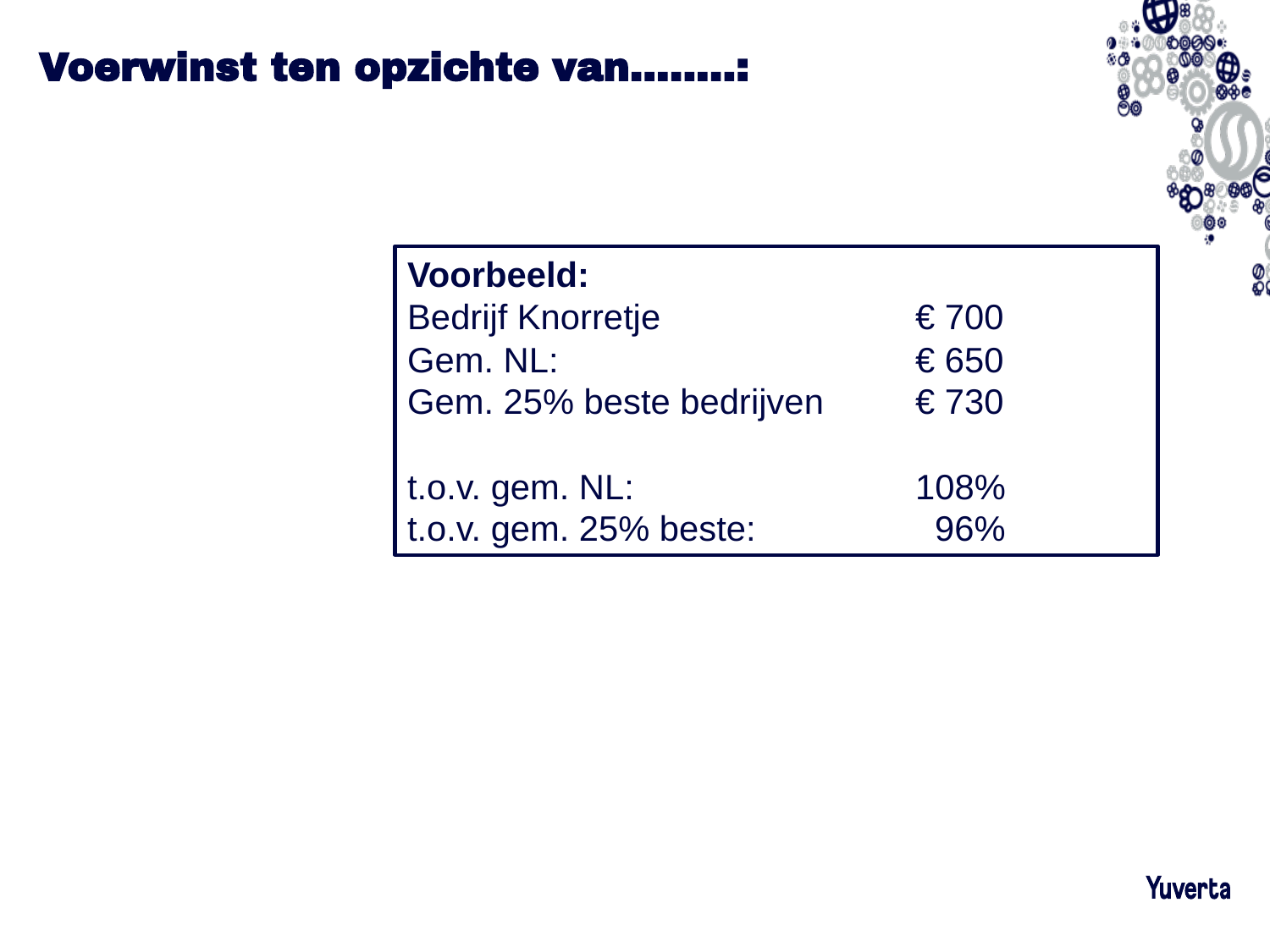

# Voerwinst ten opzichte van……..:
Voorbeeld:
Bedrijf Knorretje			€ 700
Gem. NL:			€ 650
Gem. 25% beste bedrijven	€ 730

t.o.v. gem. NL:			108%
t.o.v. gem. 25% beste:	  	  96%